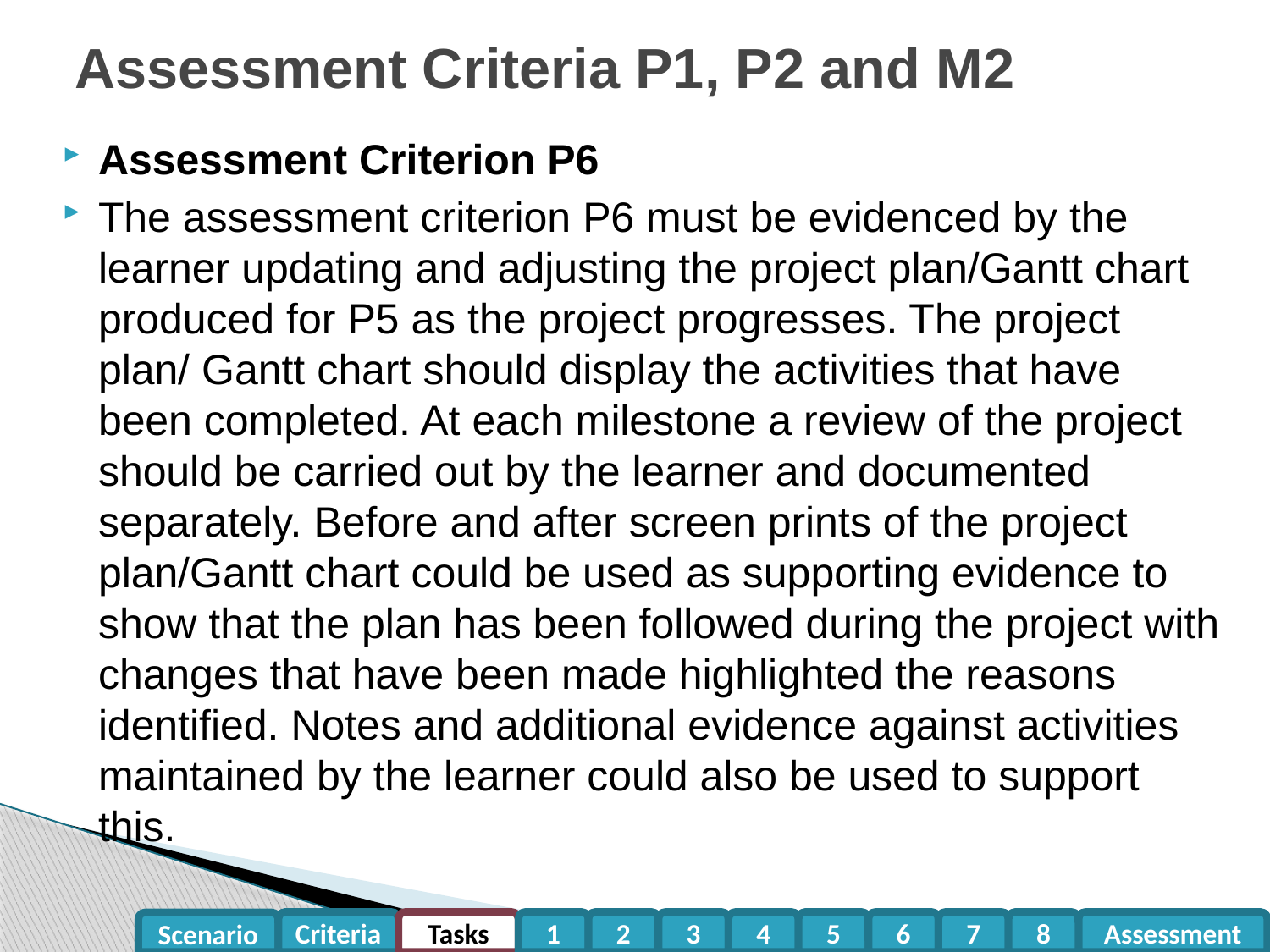

# Assessment Criteria P1, P2 and M2
Assessment Criterion P6
The assessment criterion P6 must be evidenced by the learner updating and adjusting the project plan/Gantt chart produced for P5 as the project progresses. The project plan/ Gantt chart should display the activities that have been completed. At each milestone a review of the project should be carried out by the learner and documented separately. Before and after screen prints of the project plan/Gantt chart could be used as supporting evidence to show that the plan has been followed during the project with changes that have been made highlighted the reasons identified. Notes and additional evidence against activities maintained by the learner could also be used to support this.